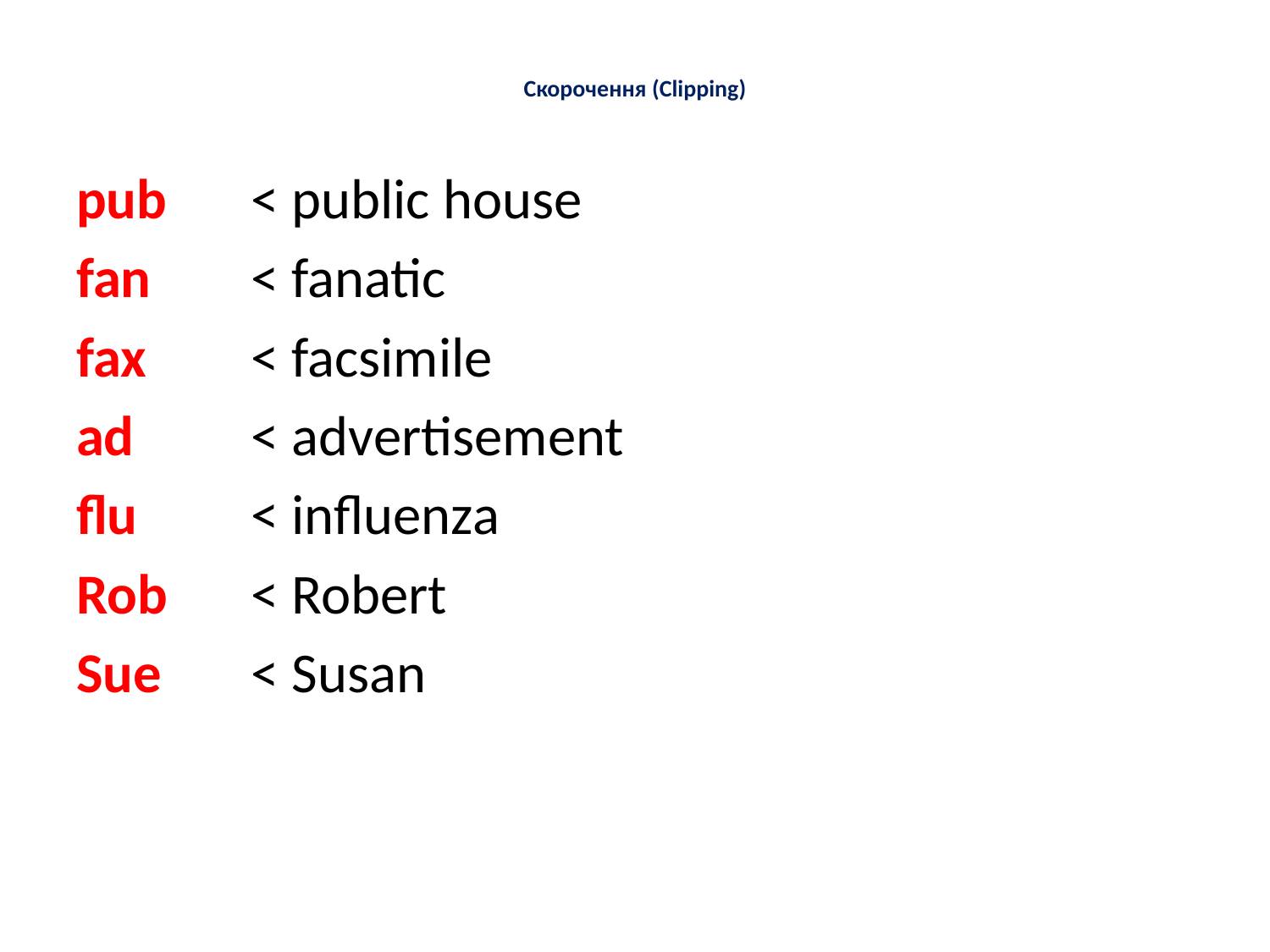

# Скорочення (Clipping)
pub 	< public house
fan 	< fanatic
fax 	< facsimile
ad 	< advertisement
flu 	< influenza
Rob 	< Robert
Sue 	< Susan